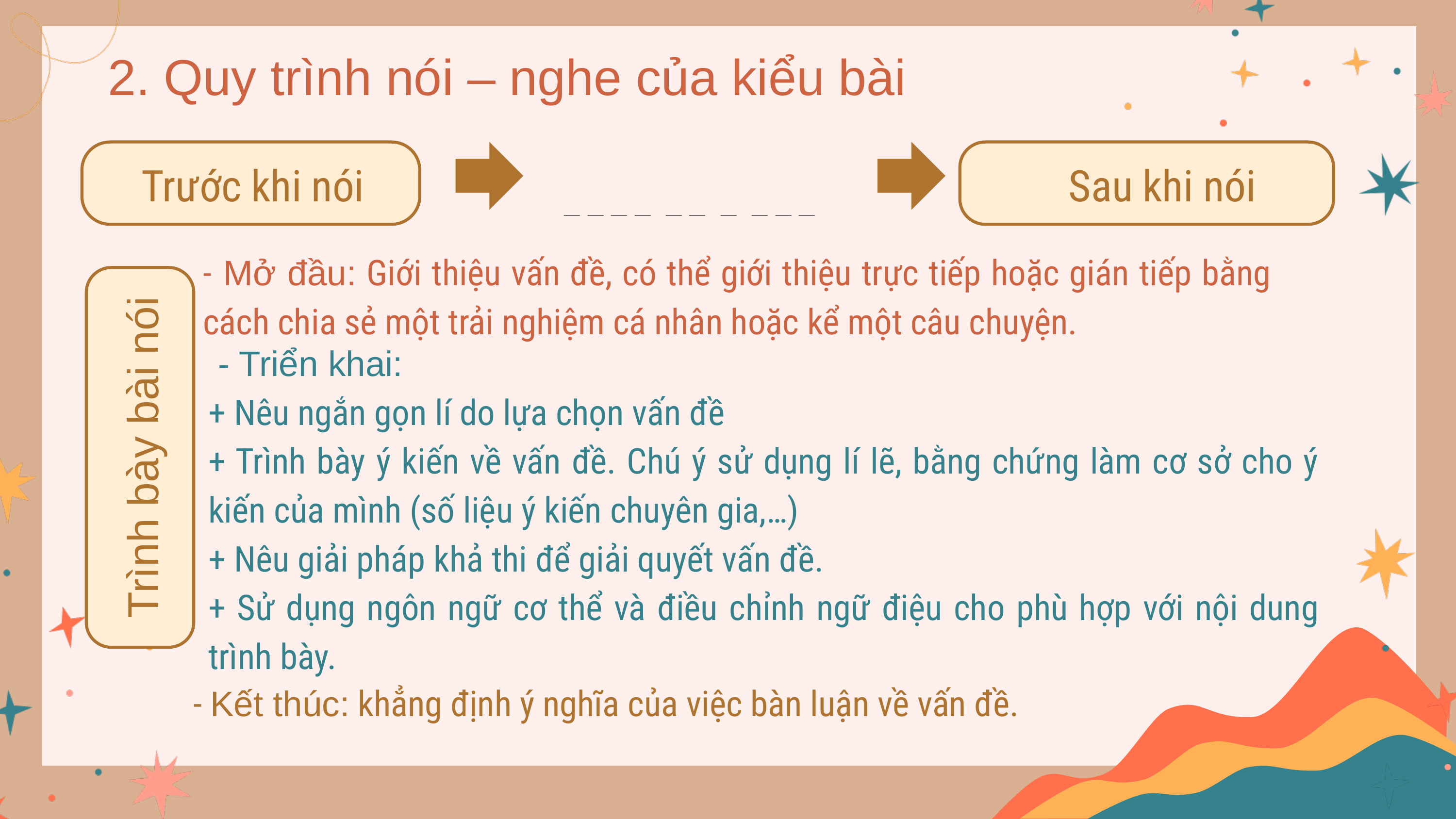

2. Quy trình nói – nghe của kiểu bài

Trước khi nói
Sau khi nói
_ _ _ _  _ _  _  _ _ _
- Mở đầu: Giới thiệu vấn đề, có thể giới thiệu trực tiếp hoặc gián tiếp bằng cách chia sẻ một trải nghiệm cá nhân hoặc kể một câu chuyện.
 - Triển khai:
+ Nêu ngắn gọn lí do lựa chọn vấn đề
+ Trình bày ý kiến về vấn đề. Chú ý sử dụng lí lẽ, bằng chứng làm cơ sở cho ý kiến của mình (số liệu ý kiến chuyên gia,…)
+ Nêu giải pháp khả thi để giải quyết vấn đề.
+ Sử dụng ngôn ngữ cơ thể và điều chỉnh ngữ điệu cho phù hợp với nội dung trình bày.

Trình bày bài nói

- Kết thúc: khẳng định ý nghĩa của việc bàn luận về vấn đề.